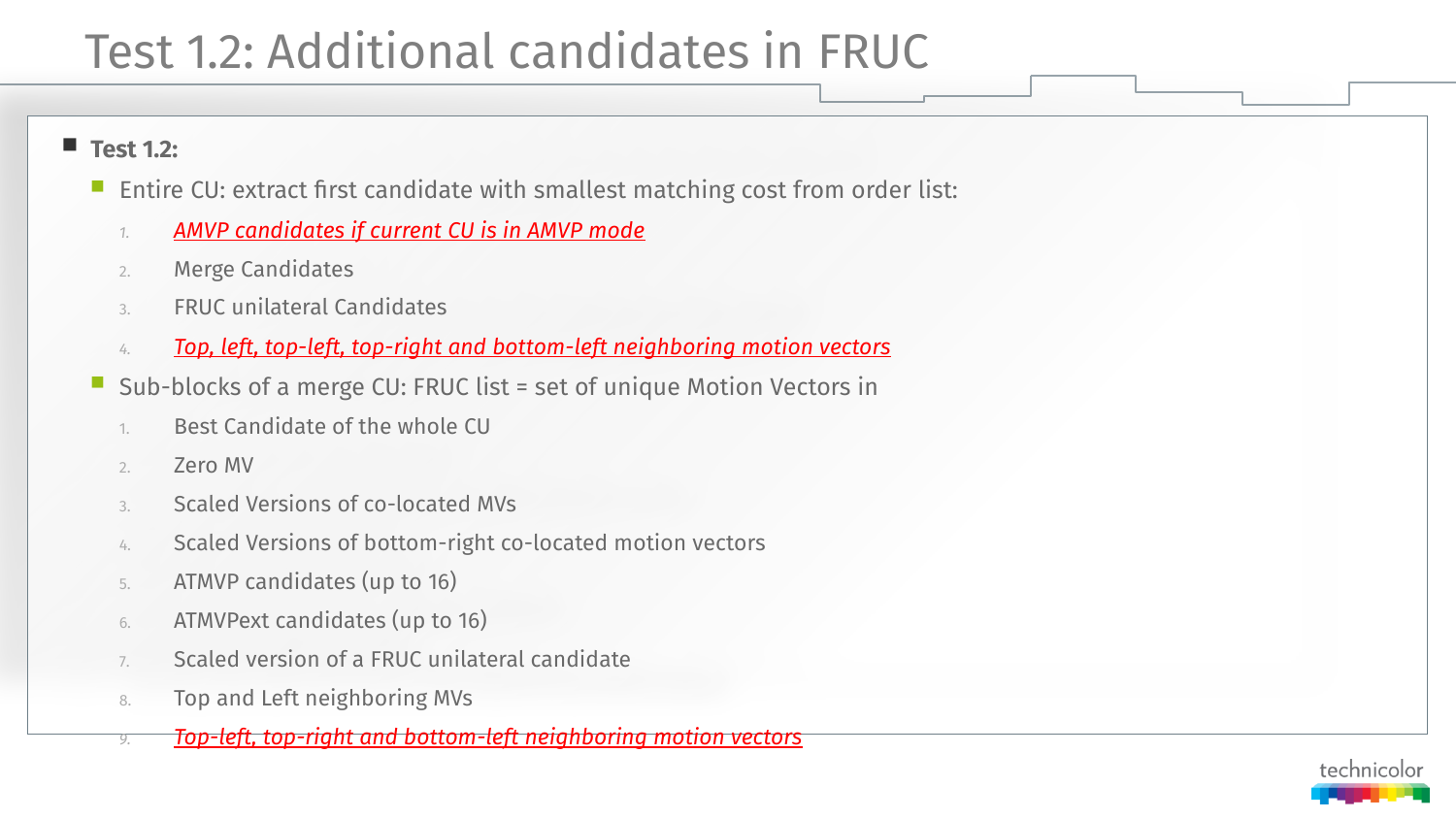

Test 1.2: Additional candidates in FRUC
Test 1.2:
Entire CU: extract first candidate with smallest matching cost from order list:
AMVP candidates if current CU is in AMVP mode
Merge Candidates
FRUC unilateral Candidates
Top, left, top-left, top-right and bottom-left neighboring motion vectors
Sub-blocks of a merge CU: FRUC list = set of unique Motion Vectors in
Best Candidate of the whole CU
Zero MV
Scaled Versions of co-located MVs
Scaled Versions of bottom-right co-located motion vectors
ATMVP candidates (up to 16)
ATMVPext candidates (up to 16)
Scaled version of a FRUC unilateral candidate
Top and Left neighboring MVs
Top-left, top-right and bottom-left neighboring motion vectors